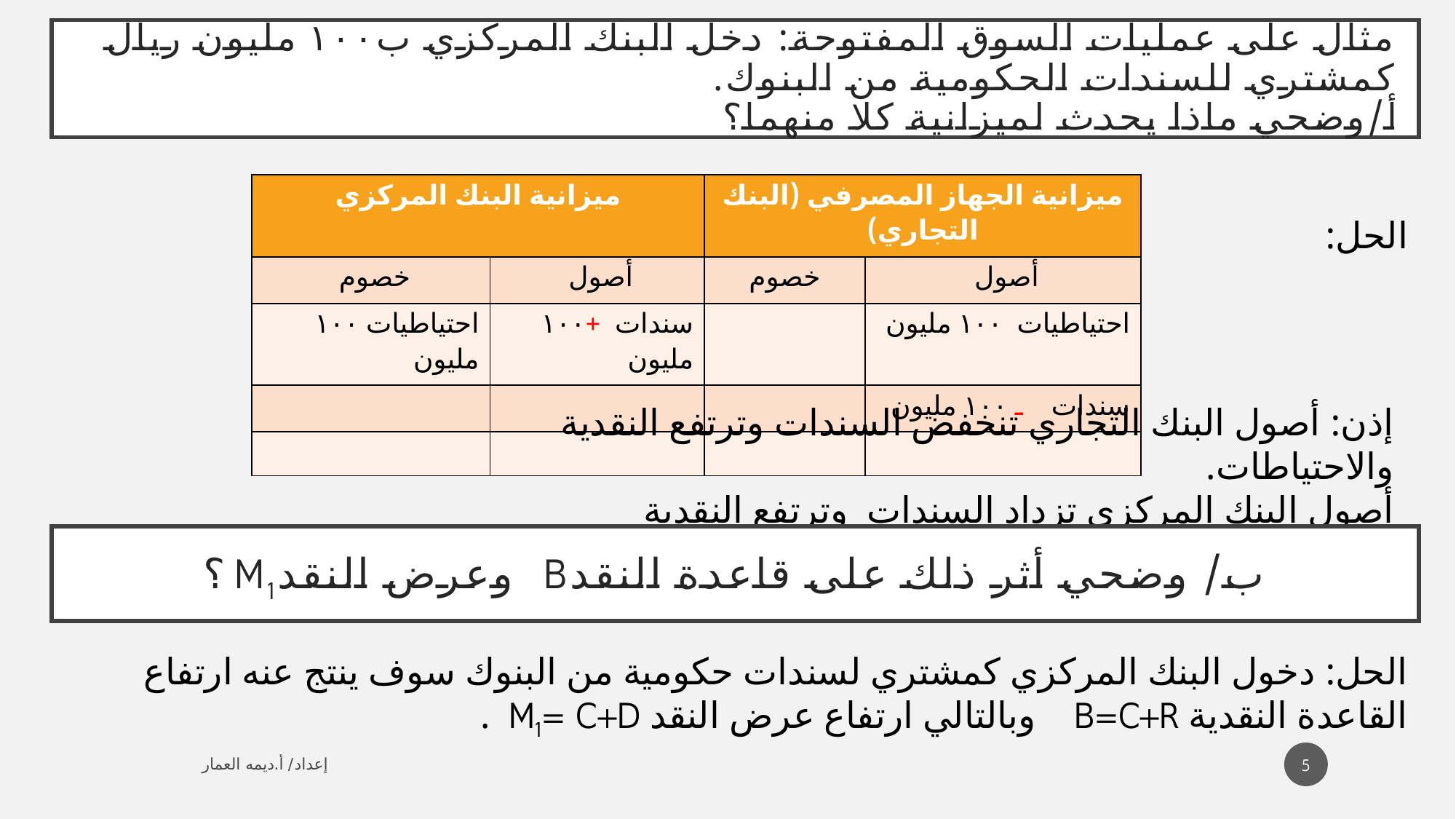

# مثال على عمليات السوق المفتوحة: دخل البنك المركزي ب١٠٠ مليون ريال كمشتري للسندات الحكومية من البنوك. أ/وضحي ماذا يحدث لميزانية كلا منهما؟
| ميزانية البنك المركزي |  | ميزانية الجهاز المصرفي (البنك التجاري) |  |
| --- | --- | --- | --- |
| خصوم | أصول | خصوم | أصول |
| احتياطيات ١٠٠ مليون | سندات +١٠٠ مليون |  | احتياطيات ١٠٠ مليون |
|  |  |  | سندات ـ ١٠٠ مليون |
|  |  |  |  |
الحل:
إذن: أصول البنك التجاري تنخفض السندات وترتفع النقدية والاحتياطات.
أصول البنك المركزي تزداد السندات  وترتفع النقدية والاحتياطات.

ب/ وضحي أثر ذلك على قاعدة النقدB  وعرض النقدM1 ؟
الحل: دخول البنك المركزي كمشتري لسندات حكومية من البنوك سوف ينتج عنه ارتفاع القاعدة النقدية B=C+R    وبالتالي ارتفاع عرض النقد M1= C+D  .
5
إعداد/ أ.ديمه العمار